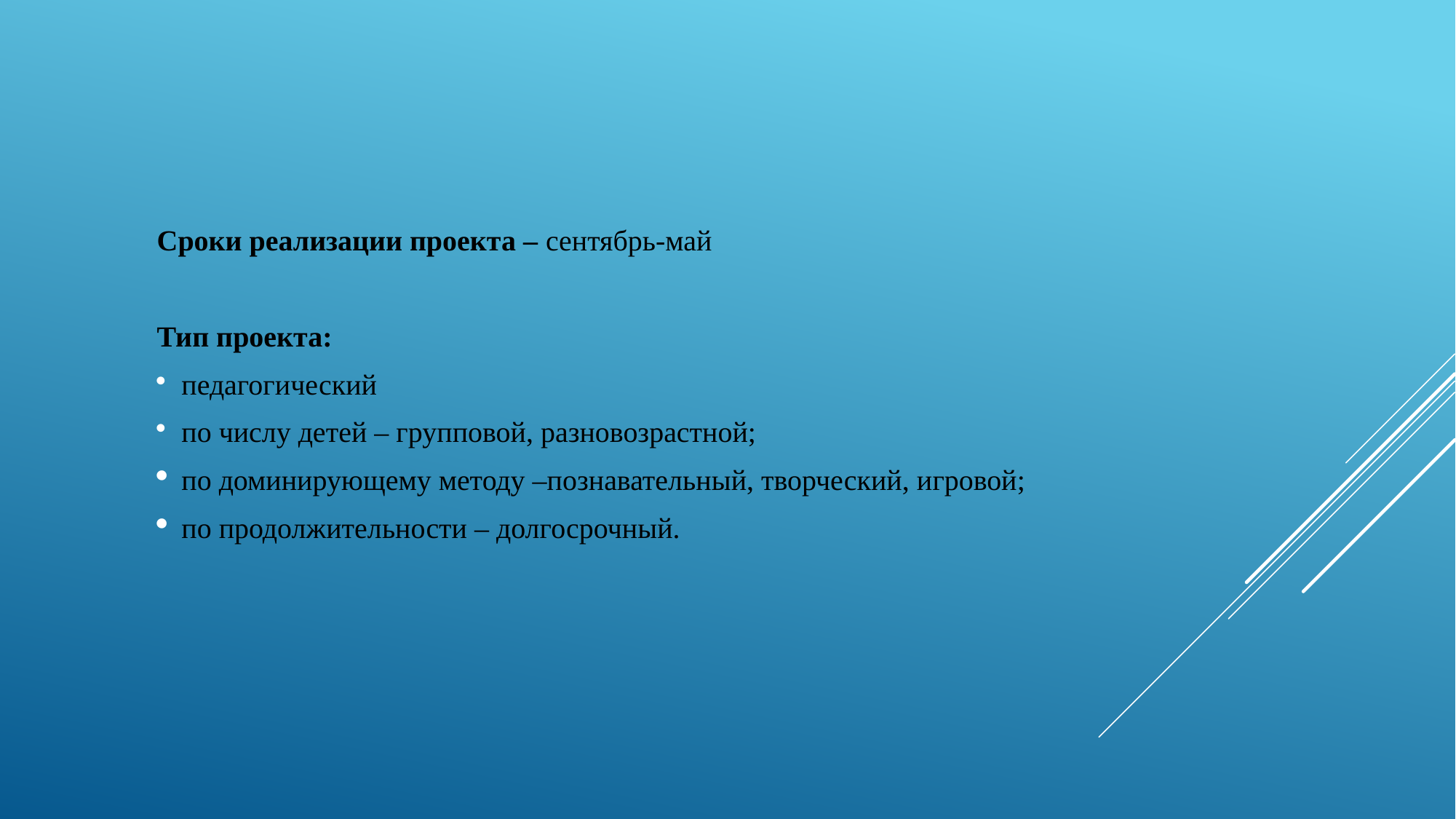

#

Сроки реализации проекта – сентябрь-май

Тип проекта:
педагогический
по числу детей – групповой, разновозрастной;
по доминирующему методу –познавательный, творческий, игровой;
по продолжительности – долгосрочный.